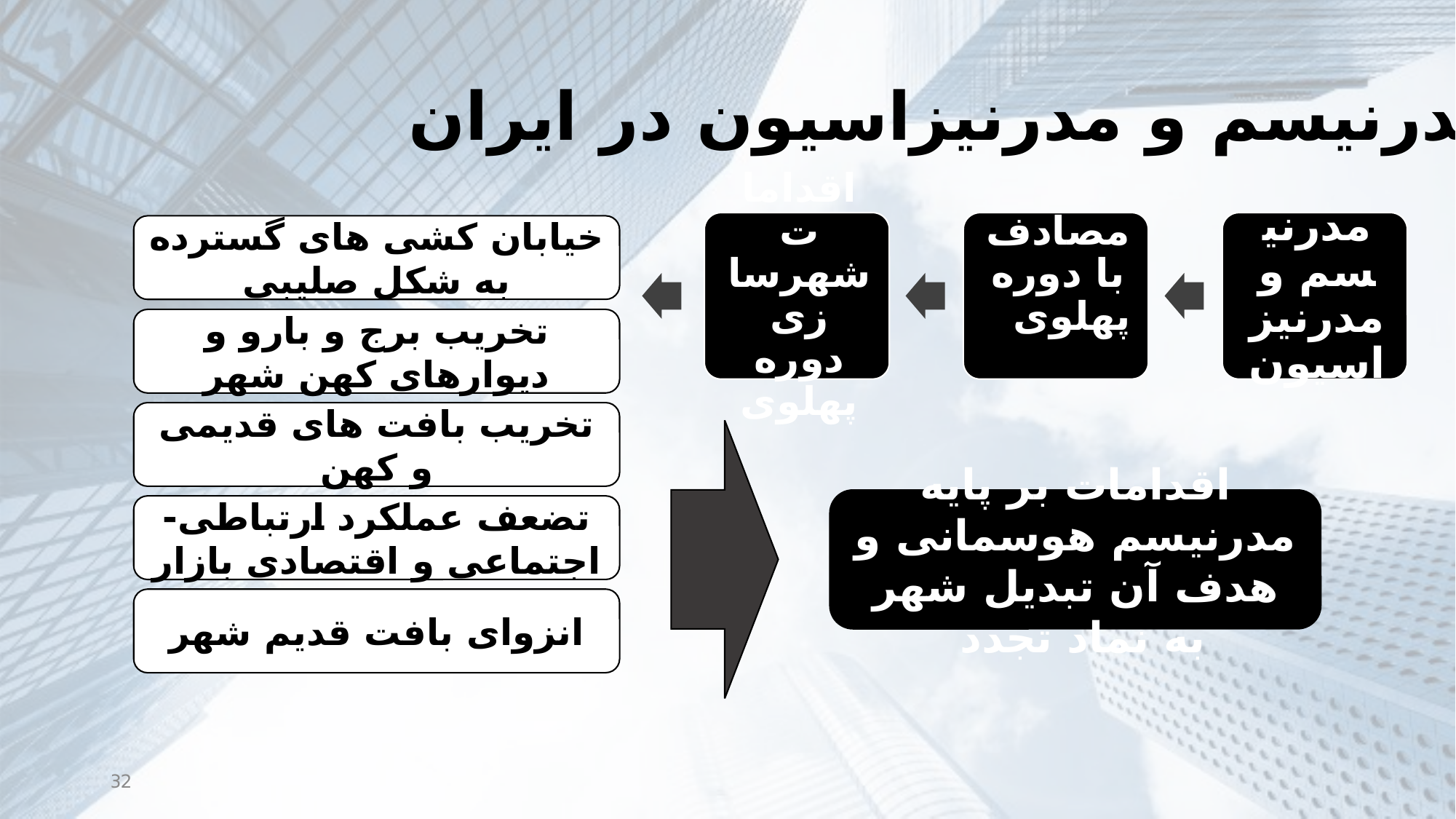

تاثیرات مدرنیسم و مدرنیزاسیون در ایران
مدرنیسم و مدرنیزاسیون

مصادف با دوره پهلوی

اقدامات شهرسازی دوره پهلوی
خیابان کشی های گسترده به شکل صلیبی

تخریب برج و بارو و دیوارهای کهن شهر
تخریب بافت های قدیمی و کهن

اقدامات بر پایه مدرنیسم هوسمانی و هدف آن تبدیل شهر به نماد تجدد
تضعف عملکرد ارتباطی-اجتماعی و اقتصادی بازار
انزوای بافت قدیم شهر
32